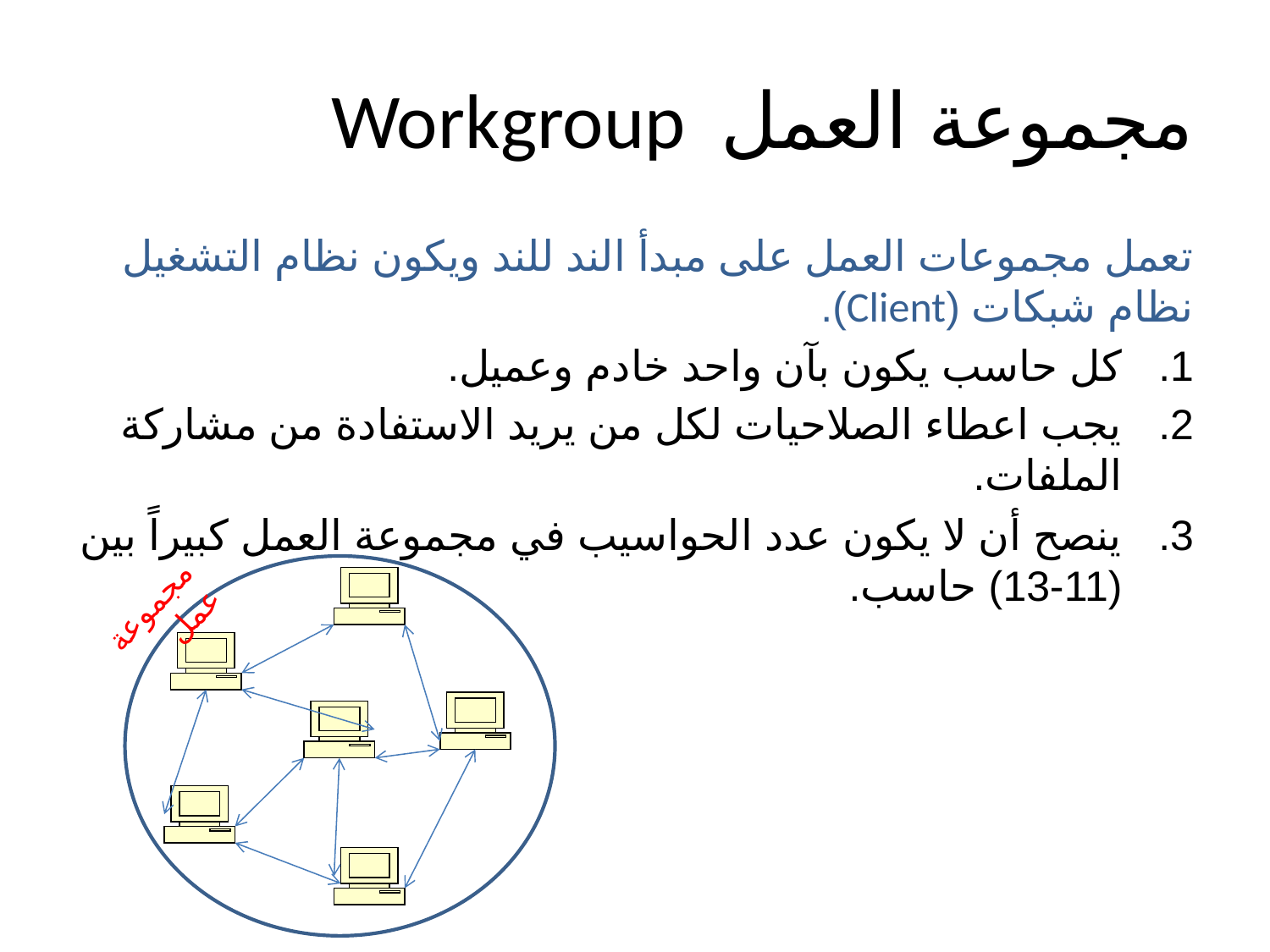

# مجموعة العمل		Workgroup
تعمل مجموعات العمل على مبدأ الند للند ويكون نظام التشغيل نظام شبكات (Client).
كل حاسب يكون بآن واحد خادم وعميل.
يجب اعطاء الصلاحيات لكل من يريد الاستفادة من مشاركة الملفات.
ينصح أن لا يكون عدد الحواسيب في مجموعة العمل كبيراً بين (11-13) حاسب.

مجموعة عمل